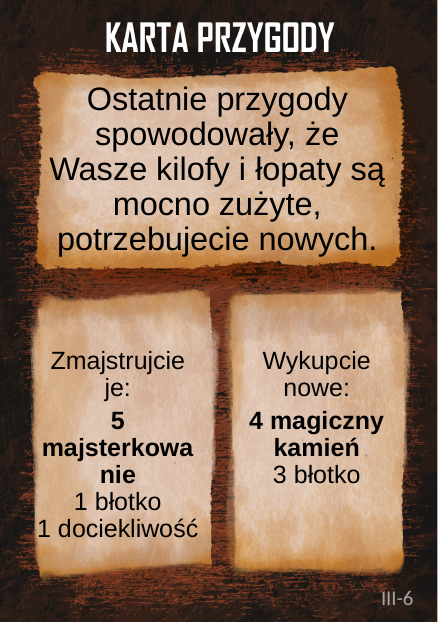

# Ostatnie przygody spowodowały, że Wasze kilofy i łopaty są mocno zużyte, potrzebujecie nowych.
Zmajstrujcie je:
5 majsterkowanie
1 błotko
1 dociekliwość
Wykupcie nowe:
4 magiczny kamień
3 błotko
III-6